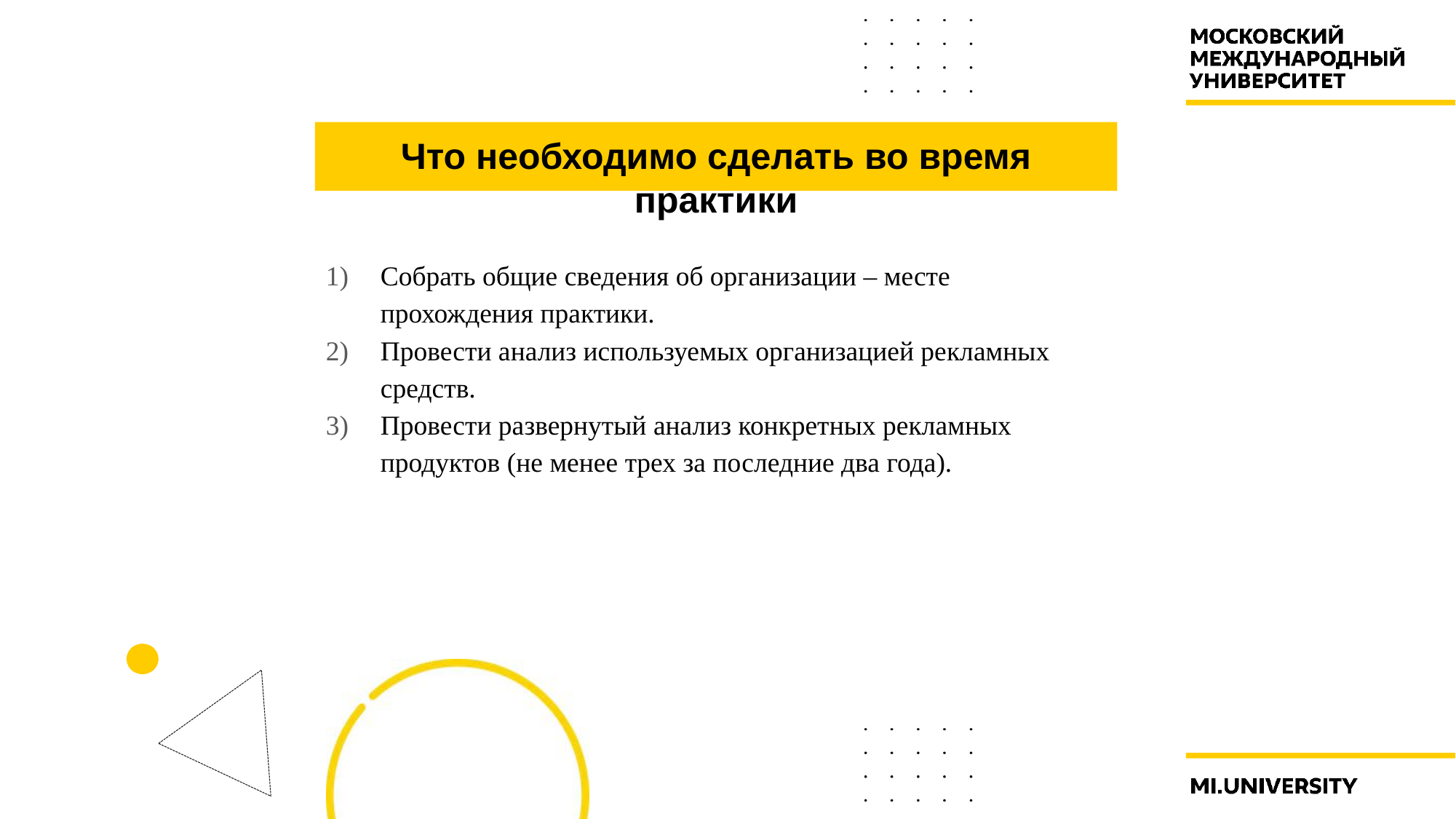

# Что необходимо сделать во время практики
Собрать общие сведения об организации – месте прохождения практики.
Провести анализ используемых организацией рекламных средств.
Провести развернутый анализ конкретных рекламных продуктов (не менее трех за последние два года).